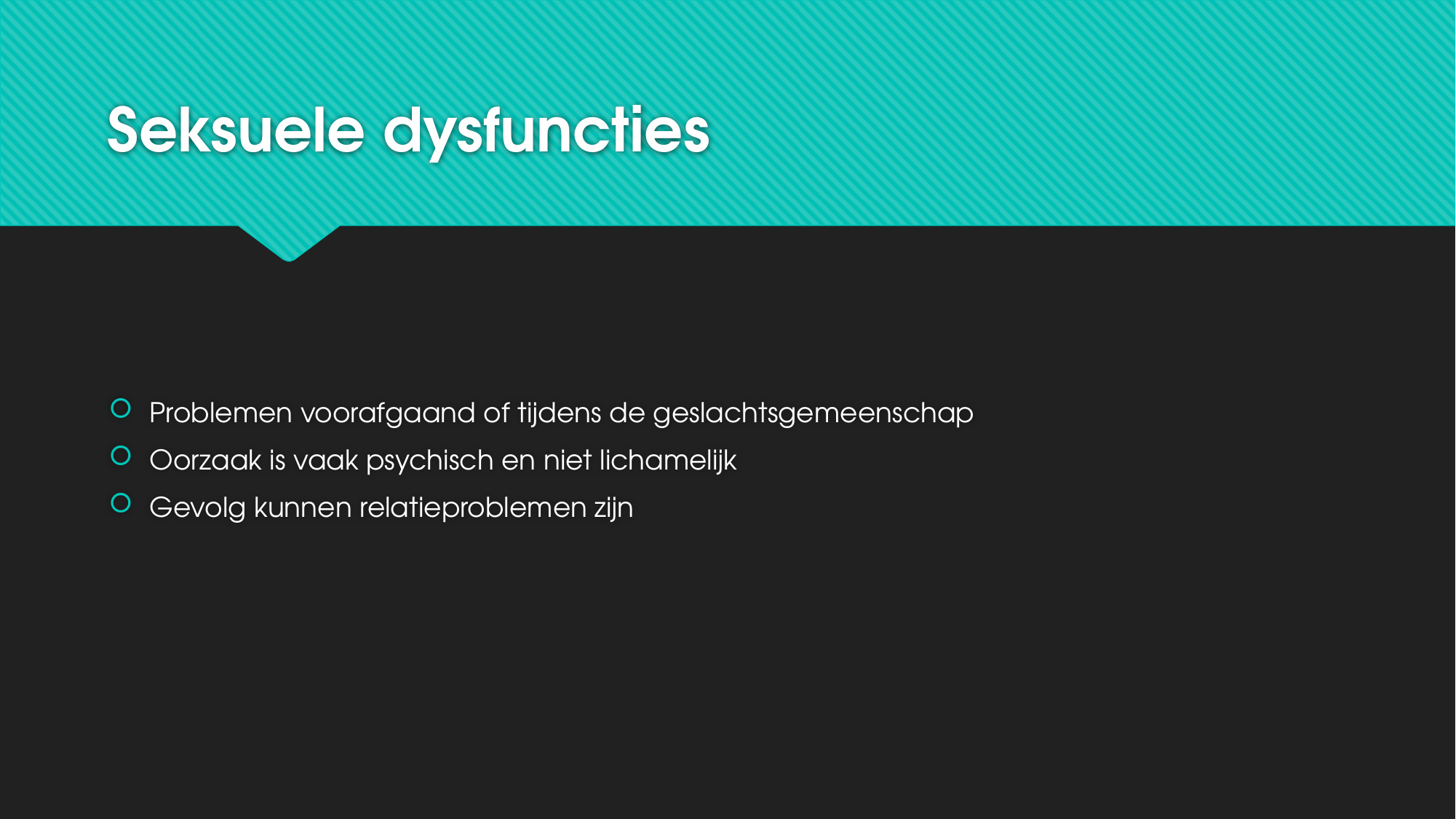

# Seksuele dysfuncties
Problemen voorafgaand of tijdens de geslachtsgemeenschap
Oorzaak is vaak psychisch en niet lichamelijk
Gevolg kunnen relatieproblemen zijn